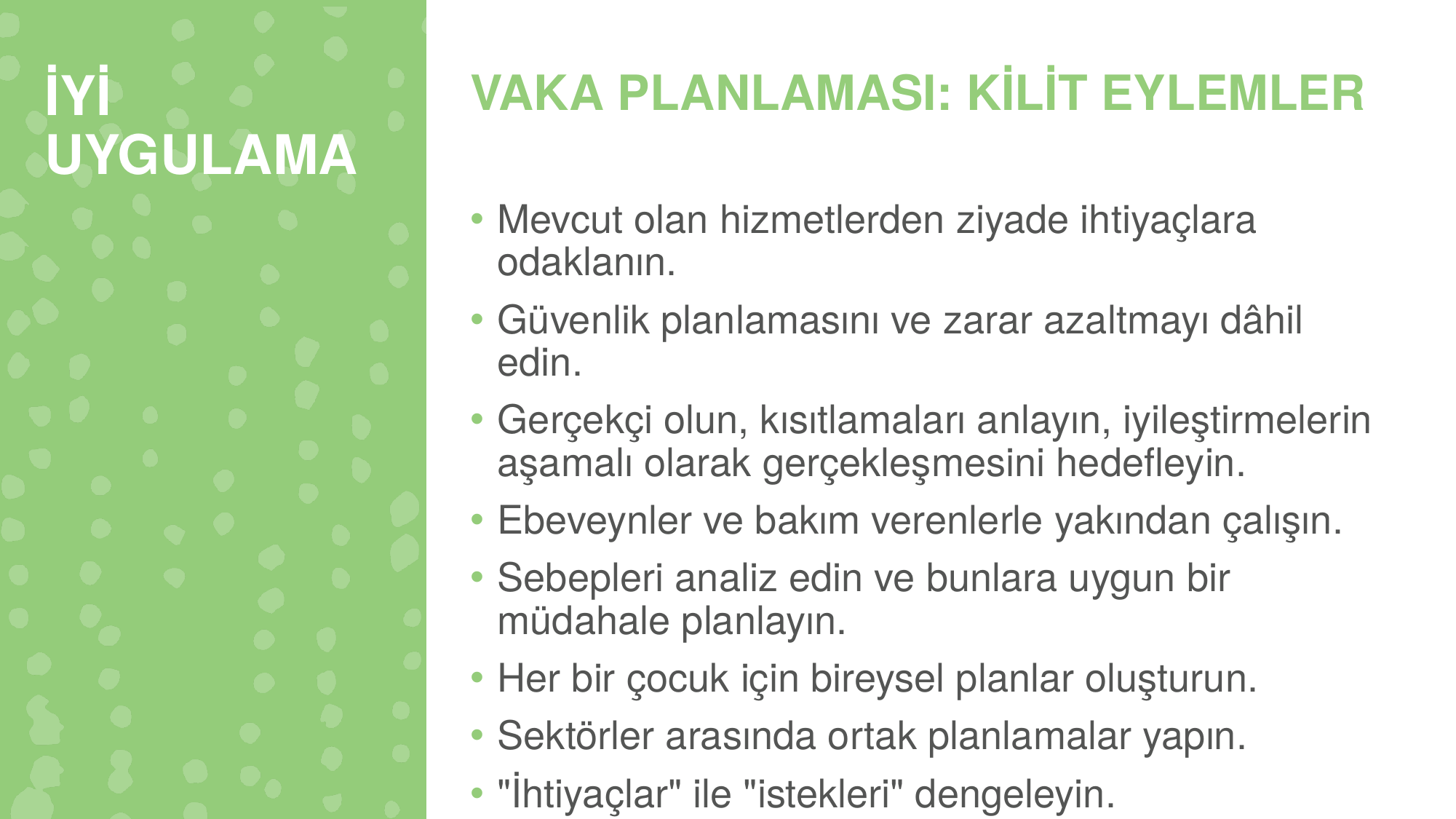

İYİ UYGULAMA
VAKA PLANLAMASI: KİLİT EYLEMLER
Mevcut olan hizmetlerden ziyade ihtiyaçlara odaklanın.
Güvenlik planlamasını ve zarar azaltmayı dâhil edin.
Gerçekçi olun, kısıtlamaları anlayın, iyileştirmelerin aşamalı olarak gerçekleşmesini hedefleyin.
Ebeveynler ve bakım verenlerle yakından çalışın.
Sebepleri analiz edin ve bunlara uygun bir müdahale planlayın.
Her bir çocuk için bireysel planlar oluşturun.
Sektörler arasında ortak planlamalar yapın.
"İhtiyaçlar" ile "istekleri" dengeleyin.